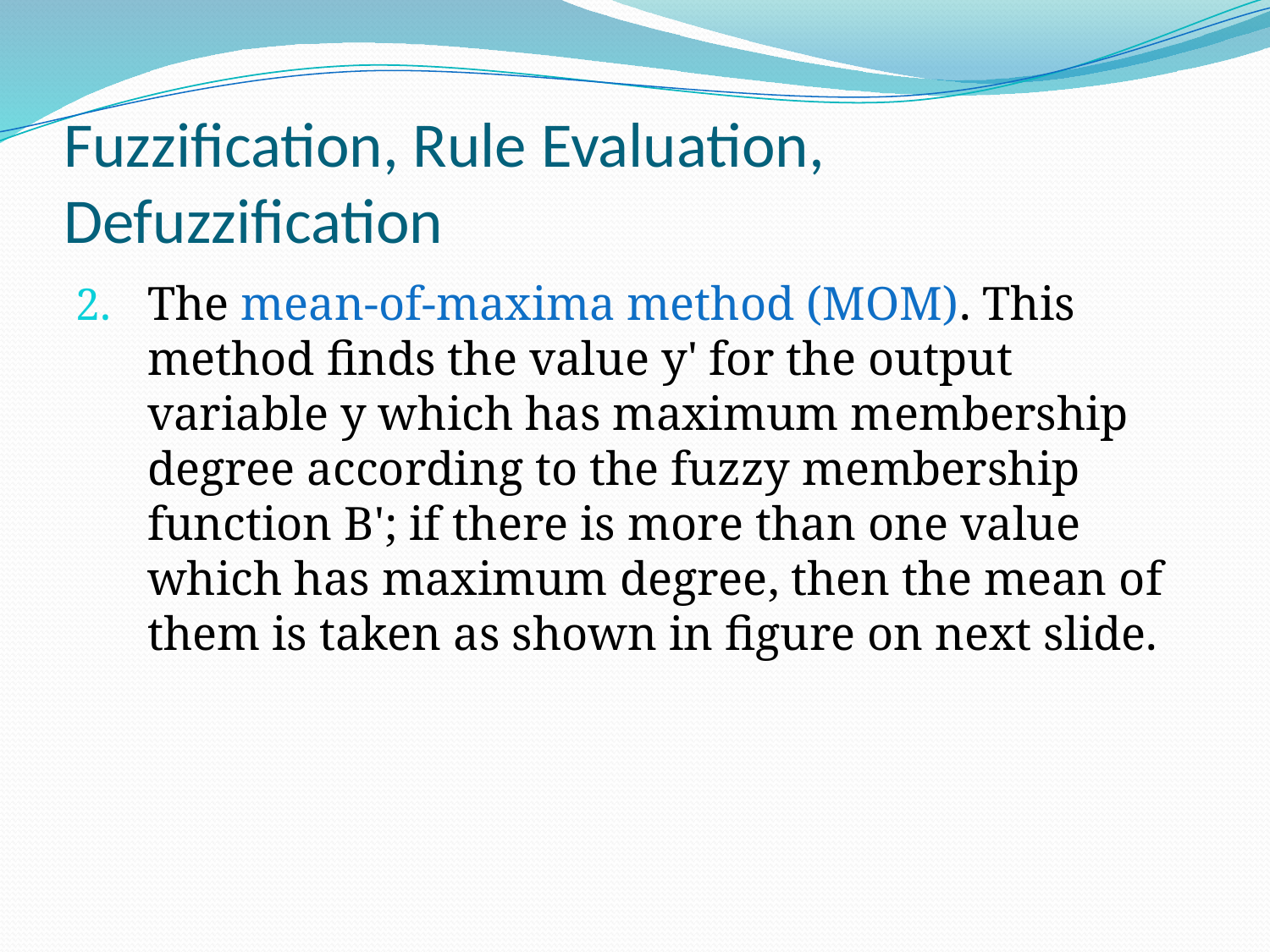

# Fuzzification, Rule Evaluation, Defuzzification
The mean-of-maxima method (MOM). This method finds the value y' for the output variable y which has maximum membership degree according to the fuzzy membership function B'; if there is more than one value which has maximum degree, then the mean of them is taken as shown in figure on next slide.